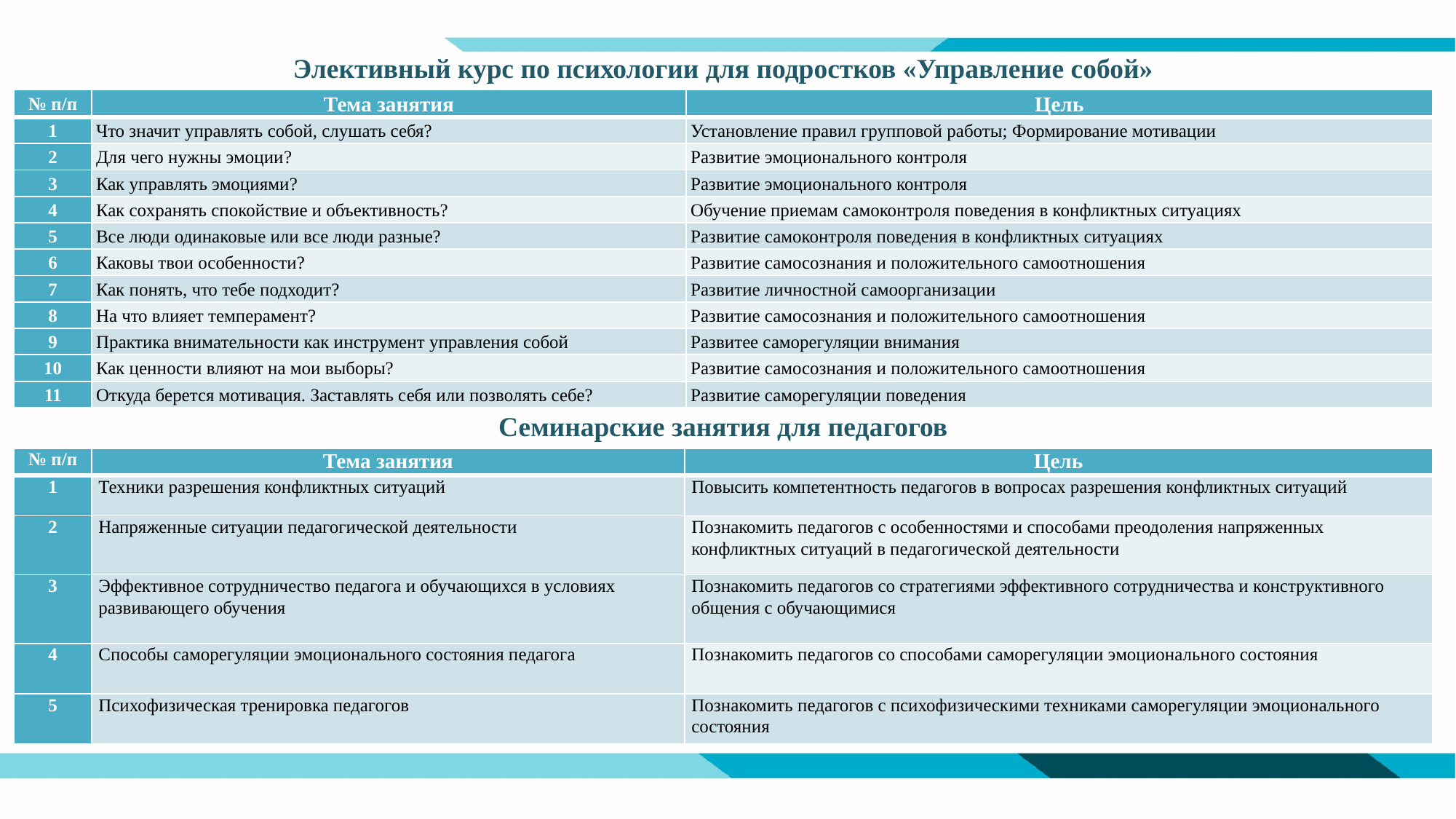

Элективный курс по психологии для подростков «Управление собой»
| № п/п | Тема занятия | Цель |
| --- | --- | --- |
| 1 | Что значит управлять собой, слушать себя? | Установление правил групповой работы; Формирование мотивации |
| 2 | Для чего нужны эмоции? | Развитие эмоционального контроля |
| 3 | Как управлять эмоциями? | Развитие эмоционального контроля |
| 4 | Как сохранять спокойствие и объективность? | Обучение приемам самоконтроля поведения в конфликтных ситуациях |
| 5 | Все люди одинаковые или все люди разные? | Развитие самоконтроля поведения в конфликтных ситуациях |
| 6 | Каковы твои особенности? | Развитие самосознания и положительного самоотношения |
| 7 | Как понять, что тебе подходит? | Развитие личностной самоорганизации |
| 8 | На что влияет темперамент? | Развитие самосознания и положительного самоотношения |
| 9 | Практика внимательности как инструмент управления собой | Развитее саморегуляции внимания |
| 10 | Как ценности влияют на мои выборы? | Развитие самосознания и положительного самоотношения |
| 11 | Откуда берется мотивация. Заставлять себя или позволять себе? | Развитие саморегуляции поведения |
Семинарские занятия для педагогов
| № п/п | Тема занятия | Цель |
| --- | --- | --- |
| 1 | Техники разрешения конфликтных ситуаций | Повысить компетентность педагогов в вопросах разрешения конфликтных ситуаций |
| 2 | Напряженные ситуации педагогической деятельности | Познакомить педагогов с особенностями и способами преодоления напряженных конфликтных ситуаций в педагогической деятельности |
| 3 | Эффективное сотрудничество педагога и обучающихся в условиях развивающего обучения | Познакомить педагогов со стратегиями эффективного сотрудничества и конструктивного общения с обучающимися |
| 4 | Способы саморегуляции эмоционального состояния педагога | Познакомить педагогов со способами саморегуляции эмоционального состояния |
| 5 | Психофизическая тренировка педагогов | Познакомить педагогов с психофизическими техниками саморегуляции эмоционального состояния |